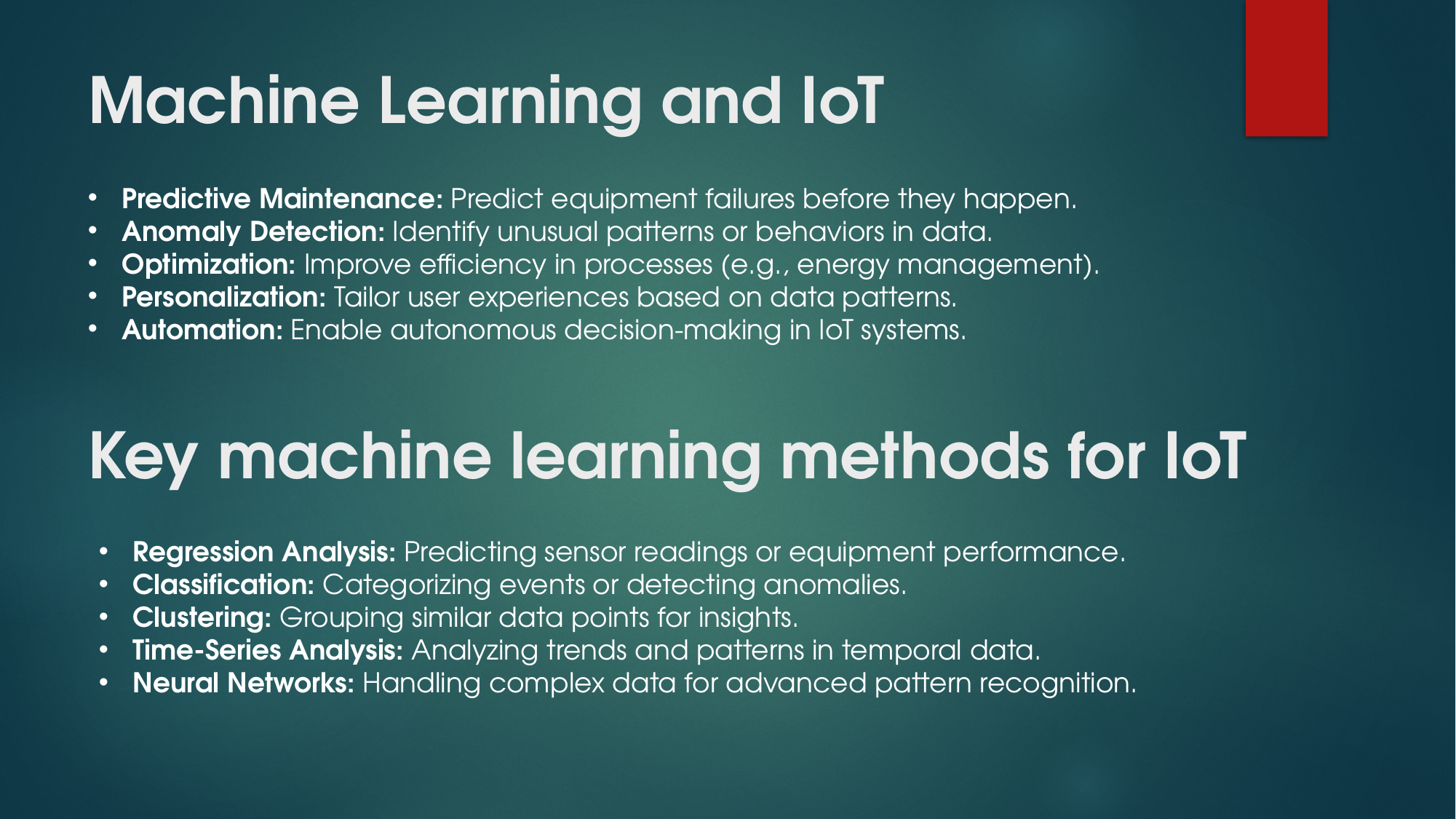

# Machine Learning and IoT
Predictive Maintenance: Predict equipment failures before they happen.
Anomaly Detection: Identify unusual patterns or behaviors in data.
Optimization: Improve efficiency in processes (e.g., energy management).
Personalization: Tailor user experiences based on data patterns.
Automation: Enable autonomous decision-making in IoT systems.
Key machine learning methods for IoT
Regression Analysis: Predicting sensor readings or equipment performance.
Classification: Categorizing events or detecting anomalies.
Clustering: Grouping similar data points for insights.
Time-Series Analysis: Analyzing trends and patterns in temporal data.
Neural Networks: Handling complex data for advanced pattern recognition.